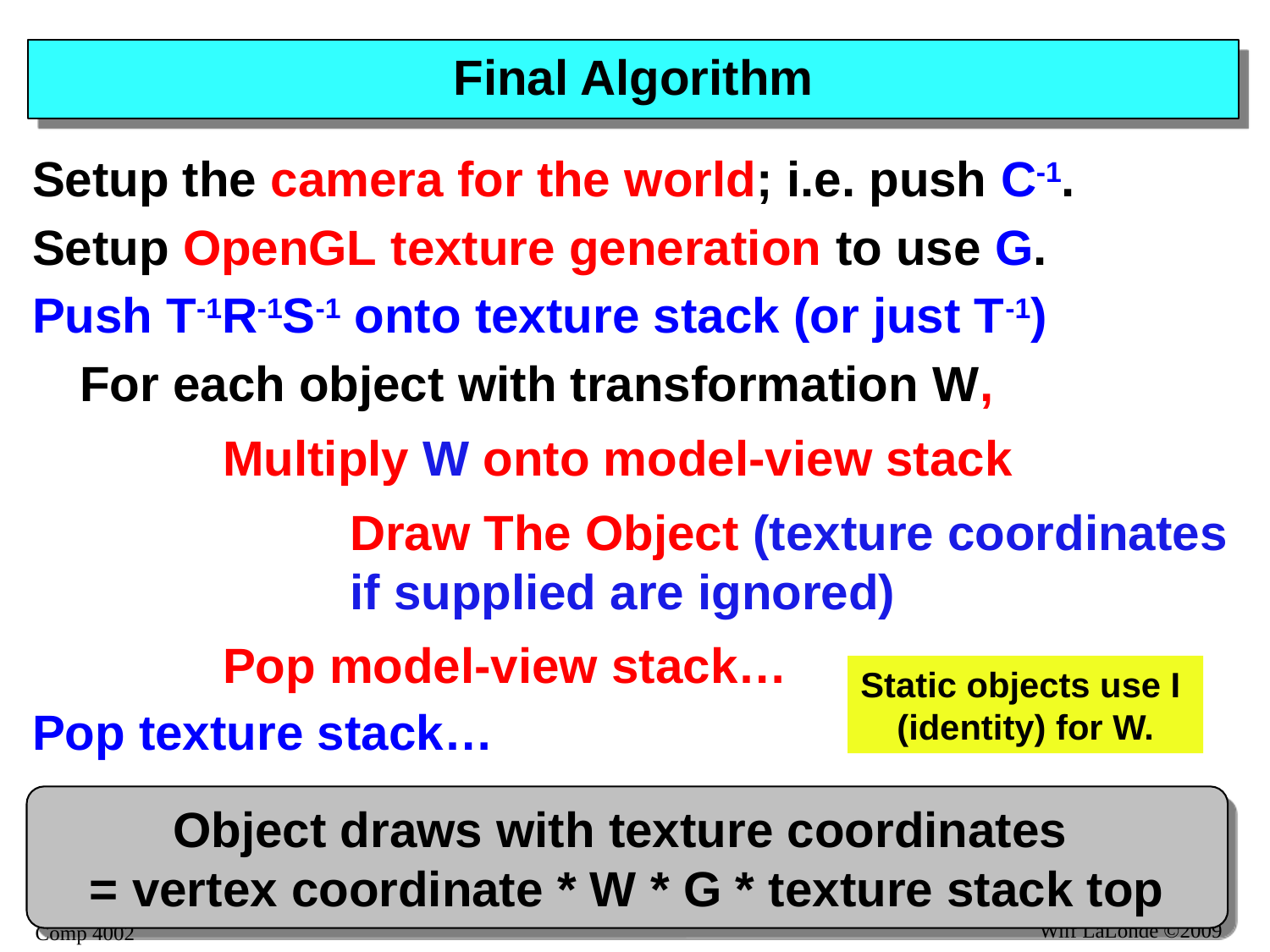

# Final Algorithm
Setup the camera for the world; i.e. push C-1.
Setup OpenGL texture generation to use G.
Push T-1R-1S-1 onto texture stack (or just T-1)
	For each object with transformation W,
	Multiply W onto model-view stack
		Draw The Object (texture coordinates
		if supplied are ignored)
	Pop model-view stack…
Pop texture stack…
Static objects use I
(identity) for W.
Object draws with texture coordinates
= vertex coordinate * W * G * texture stack top